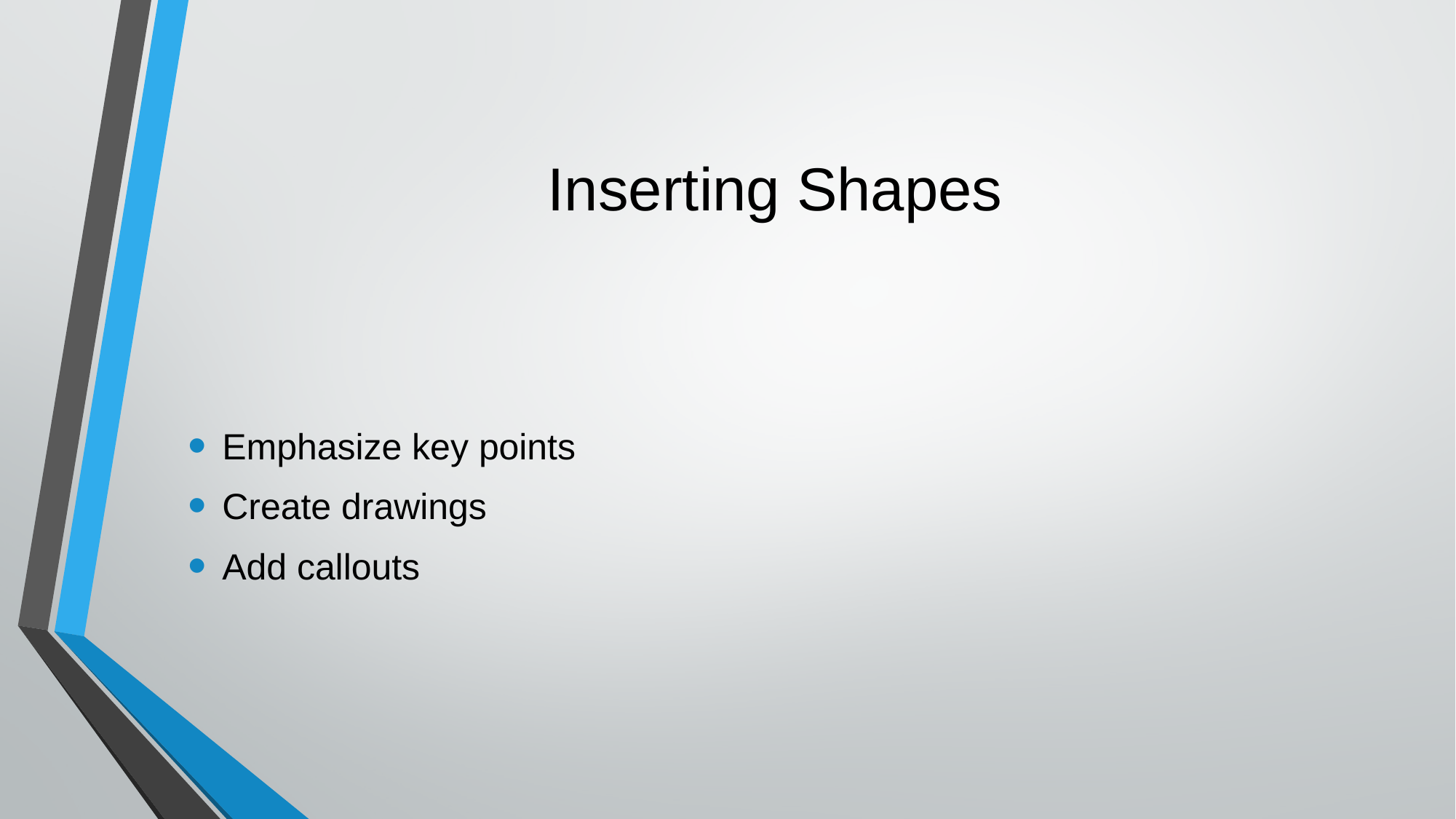

# Inserting Shapes
Emphasize key points
Create drawings
Add callouts